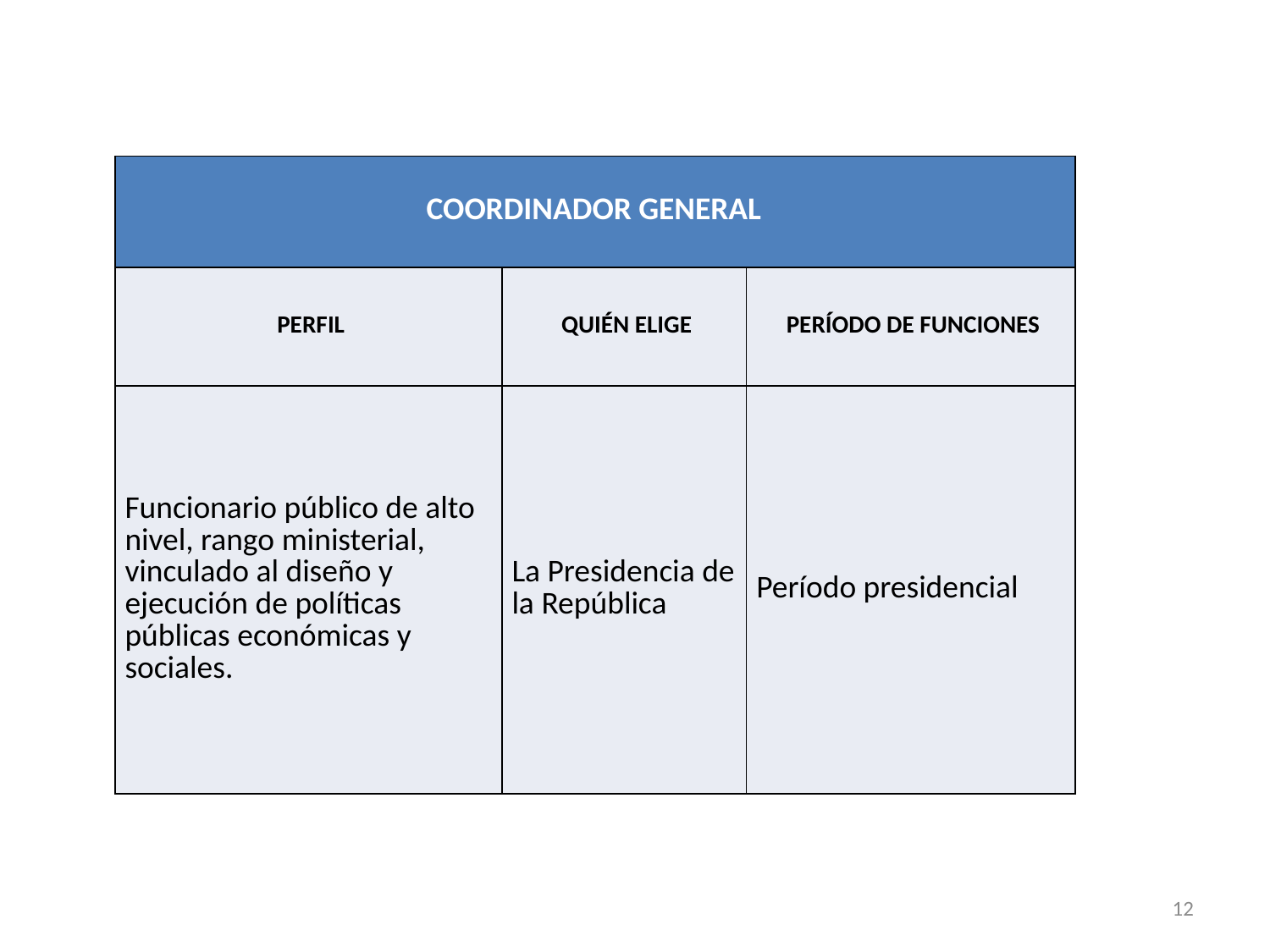

| COORDINADOR GENERAL |  |  |
| --- | --- | --- |
| PERFIL | QUIÉN ELIGE | PERÍODO DE FUNCIONES |
| Funcionario público de alto nivel, rango ministerial, vinculado al diseño y ejecución de políticas públicas económicas y sociales. | La Presidencia de la República | Período presidencial |
12